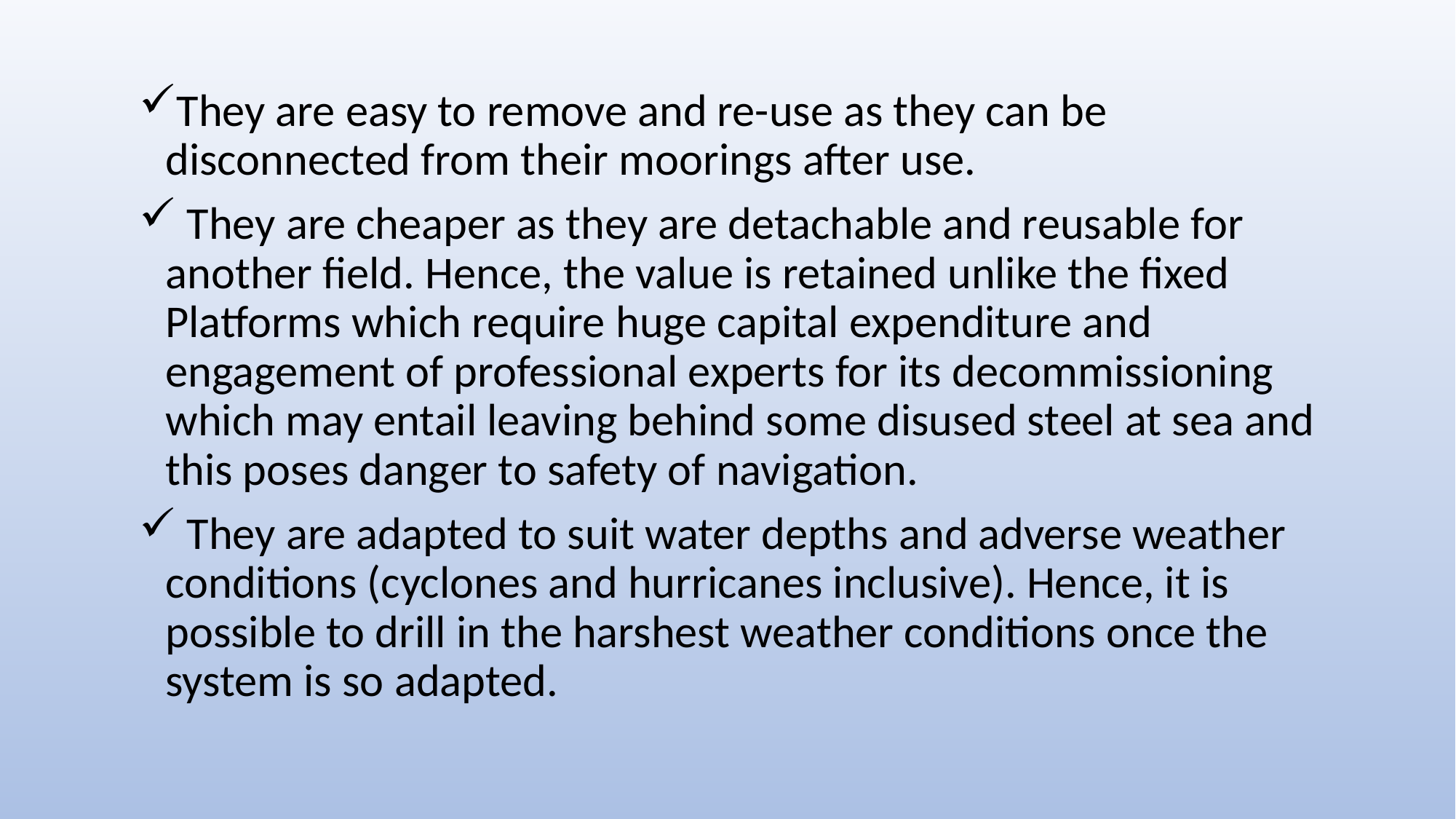

They are easy to remove and re-use as they can be disconnected from their moorings after use.
 They are cheaper as they are detachable and reusable for another field. Hence, the value is retained unlike the fixed Platforms which require huge capital expenditure and engagement of professional experts for its decommissioning which may entail leaving behind some disused steel at sea and this poses danger to safety of navigation.
 They are adapted to suit water depths and adverse weather conditions (cyclones and hurricanes inclusive). Hence, it is possible to drill in the harshest weather conditions once the system is so adapted.